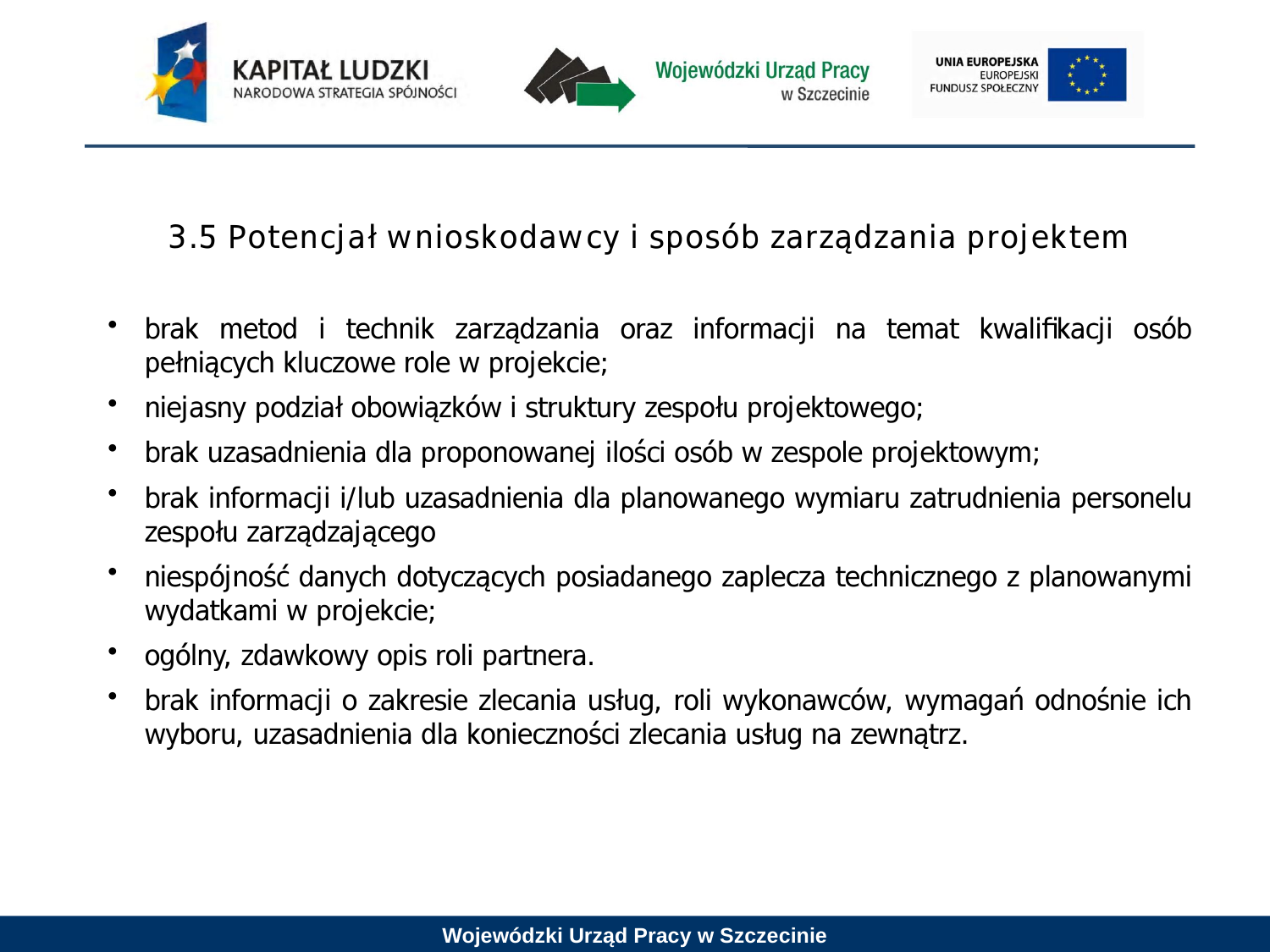

3.5 Potencjał wnioskodawcy i sposób zarządzania projektem

brak metod i technik zarządzania oraz informacji na temat kwalifikacji osób pełniących kluczowe role w projekcie;
niejasny podział obowiązków i struktury zespołu projektowego;
brak uzasadnienia dla proponowanej ilości osób w zespole projektowym;
brak informacji i/lub uzasadnienia dla planowanego wymiaru zatrudnienia personelu zespołu zarządzającego
niespójność danych dotyczących posiadanego zaplecza technicznego z planowanymi wydatkami w projekcie;
ogólny, zdawkowy opis roli partnera.
brak informacji o zakresie zlecania usług, roli wykonawców, wymagań odnośnie ich wyboru, uzasadnienia dla konieczności zlecania usług na zewnątrz.